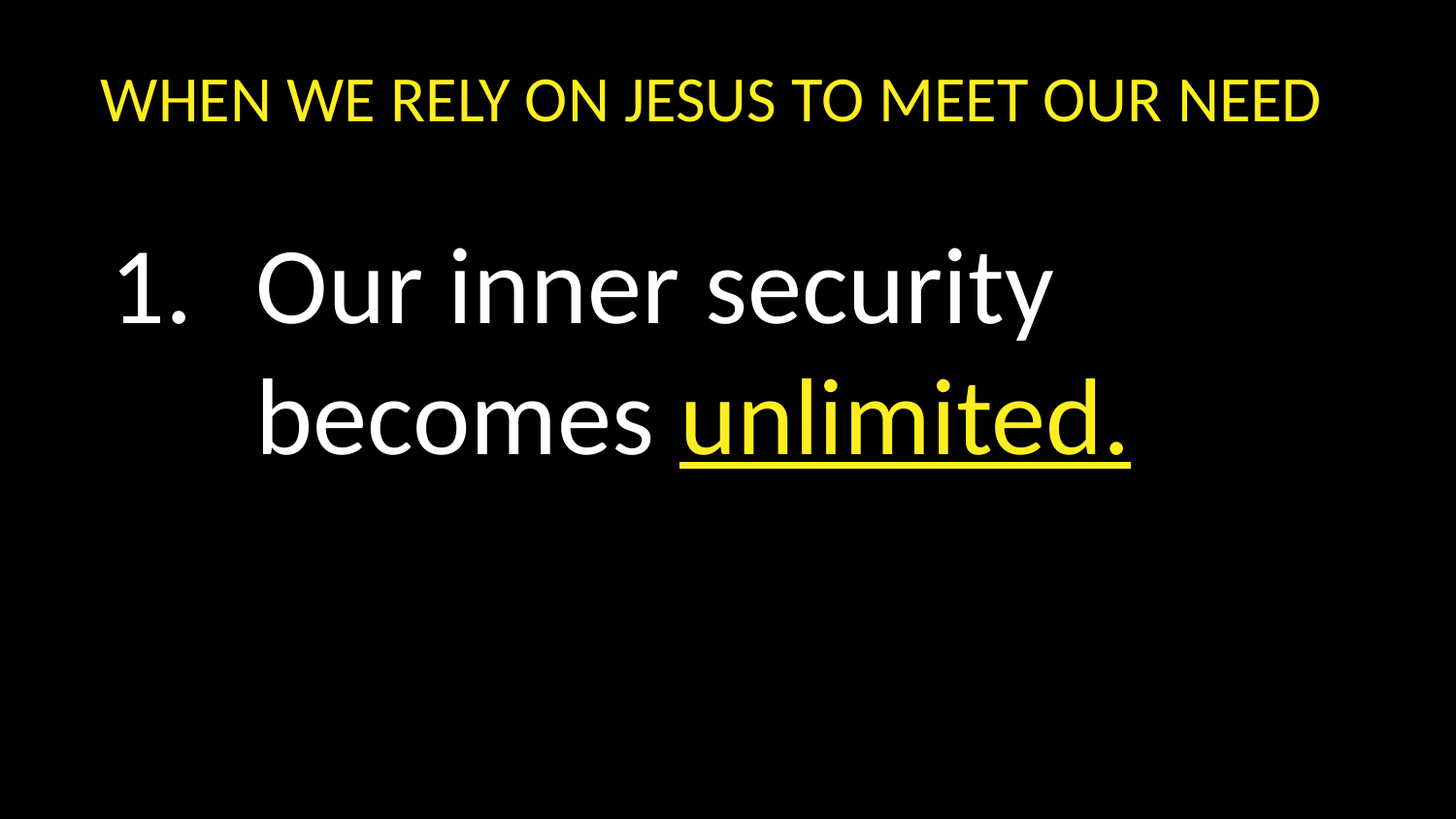

WHEN WE RELY ON JESUS TO MEET OUR NEED
Our inner security becomes unlimited.